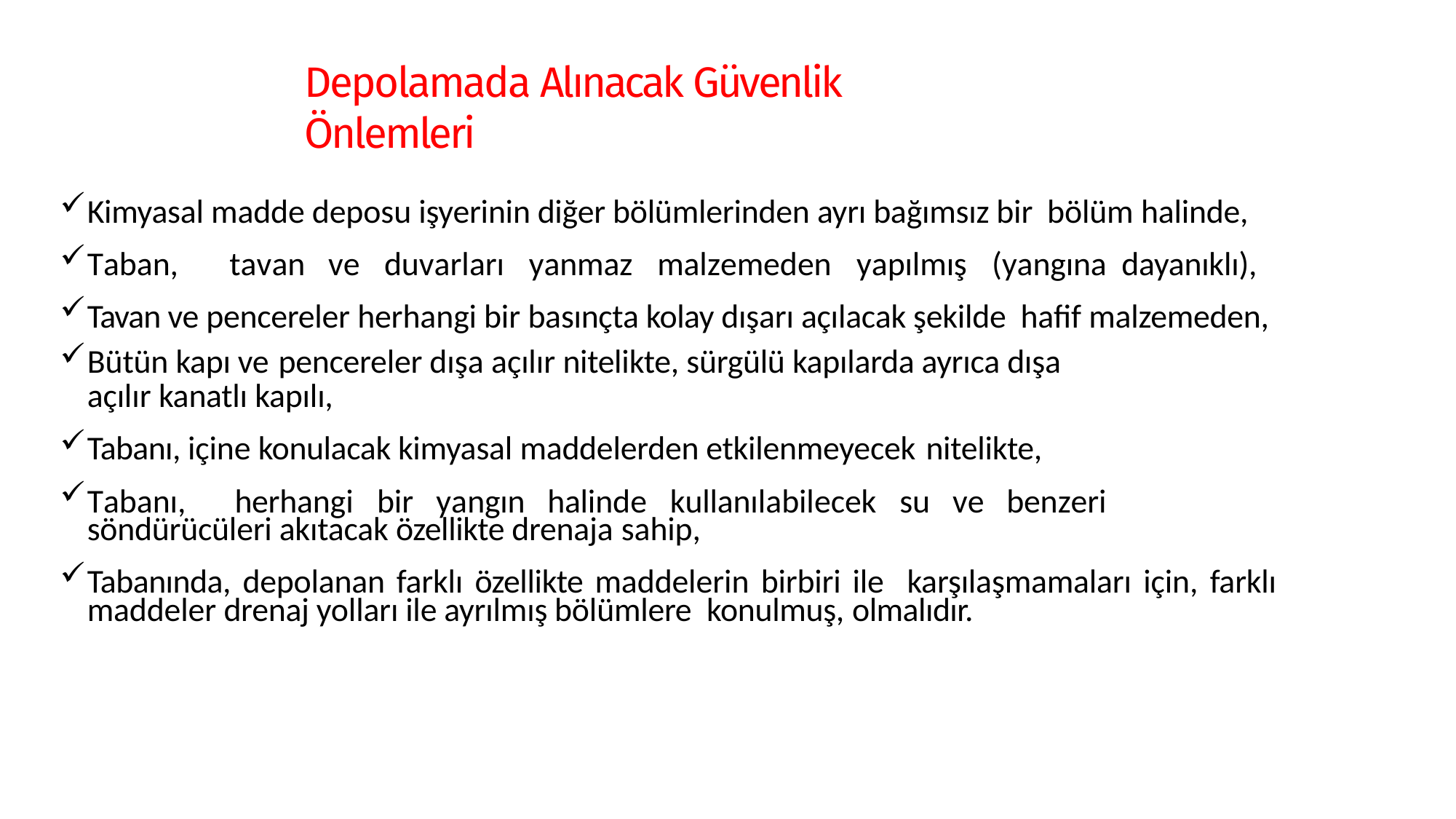

# Depolamada Alınacak Güvenlik Önlemleri
Kimyasal madde deposu işyerinin diğer bölümlerinden ayrı bağımsız bir  bölüm halinde,
Taban,	tavan	ve	duvarları	yanmaz	malzemeden	yapılmış	(yangına  dayanıklı),
Tavan ve pencereler herhangi bir basınçta kolay dışarı açılacak şekilde  hafif malzemeden,
Bütün kapı ve pencereler dışa açılır nitelikte, sürgülü kapılarda ayrıca dışa
açılır kanatlı kapılı,
Tabanı, içine konulacak kimyasal maddelerden etkilenmeyecek nitelikte,
Tabanı,	herhangi	bir	yangın	halinde	kullanılabilecek	su	ve	benzeri  söndürücüleri akıtacak özellikte drenaja sahip,
Tabanında, depolanan farklı özellikte maddelerin birbiri ile  karşılaşmamaları için, farklı maddeler drenaj yolları ile ayrılmış bölümlere  konulmuş, olmalıdır.